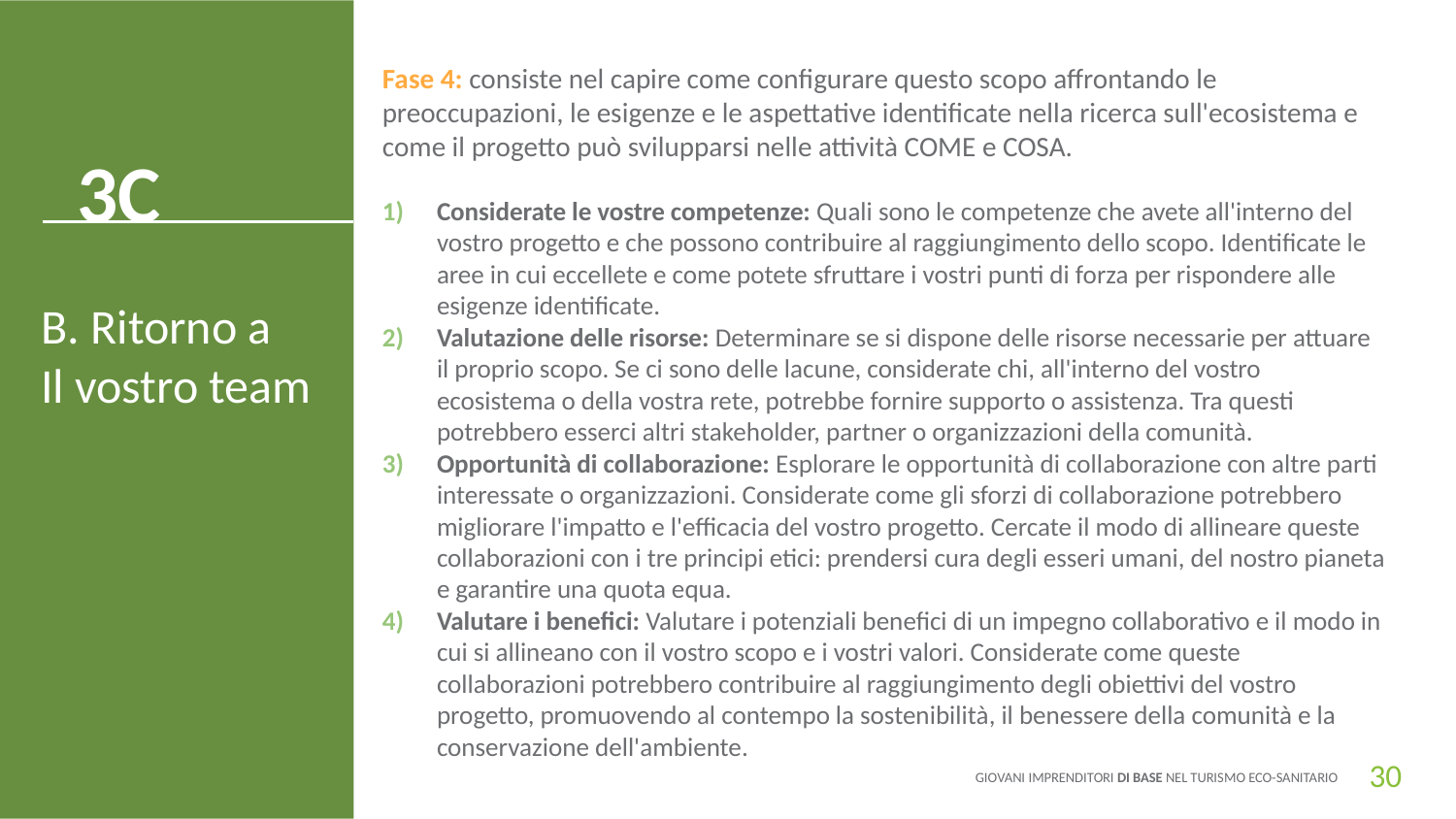

Fase 4: consiste nel capire come configurare questo scopo affrontando le preoccupazioni, le esigenze e le aspettative identificate nella ricerca sull'ecosistema e come il progetto può svilupparsi nelle attività COME e COSA.

Considerate le vostre competenze: Quali sono le competenze che avete all'interno del vostro progetto e che possono contribuire al raggiungimento dello scopo. Identificate le aree in cui eccellete e come potete sfruttare i vostri punti di forza per rispondere alle esigenze identificate.
Valutazione delle risorse: Determinare se si dispone delle risorse necessarie per attuare il proprio scopo. Se ci sono delle lacune, considerate chi, all'interno del vostro ecosistema o della vostra rete, potrebbe fornire supporto o assistenza. Tra questi potrebbero esserci altri stakeholder, partner o organizzazioni della comunità.
Opportunità di collaborazione: Esplorare le opportunità di collaborazione con altre parti interessate o organizzazioni. Considerate come gli sforzi di collaborazione potrebbero migliorare l'impatto e l'efficacia del vostro progetto. Cercate il modo di allineare queste collaborazioni con i tre principi etici: prendersi cura degli esseri umani, del nostro pianeta e garantire una quota equa.
Valutare i benefici: Valutare i potenziali benefici di un impegno collaborativo e il modo in cui si allineano con il vostro scopo e i vostri valori. Considerate come queste collaborazioni potrebbero contribuire al raggiungimento degli obiettivi del vostro progetto, promuovendo al contempo la sostenibilità, il benessere della comunità e la conservazione dell'ambiente.

3C
B. Ritorno a
Il vostro team

30